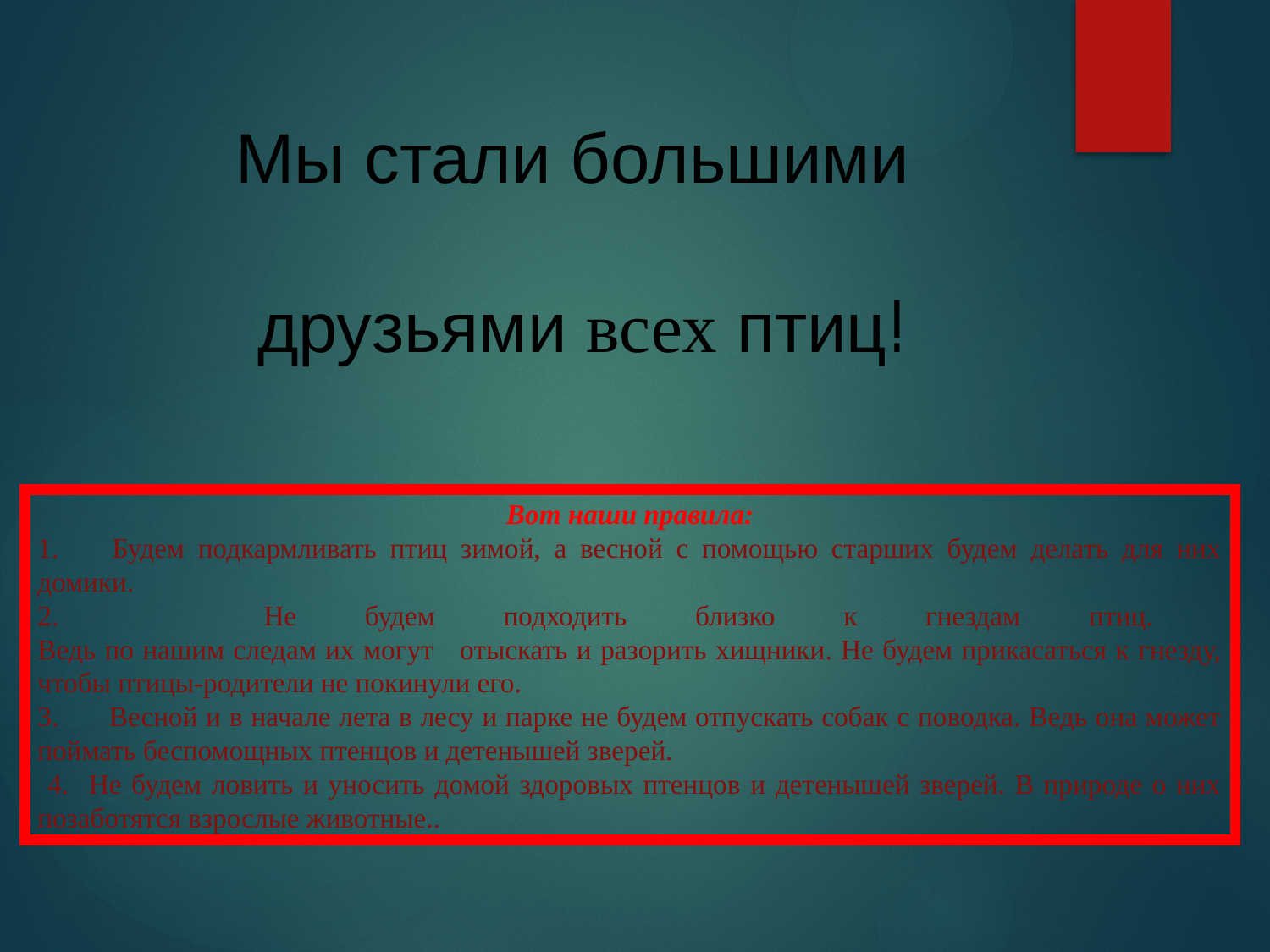

Мы стали большими
друзьями всех птиц!

Вот наши правила:
1.    Будем подкармливать птиц зимой, а весной с помощью старших будем делать для них домики.
2.   Не будем подходить близко к гнездам птиц.
Ведь по нашим следам их могут   отыскать и разорить хищники. Не будем прикасаться к гнезду, чтобы птицы-родители не покинули его.
3.      Весной и в начале лета в лесу и парке не будем отпускать собак с поводка. Ведь она может поймать беспомощных птенцов и детенышей зверей.
 4.  Не будем ловить и уносить домой здоровых птенцов и детенышей зверей. В природе о них позаботятся взрослые животные..